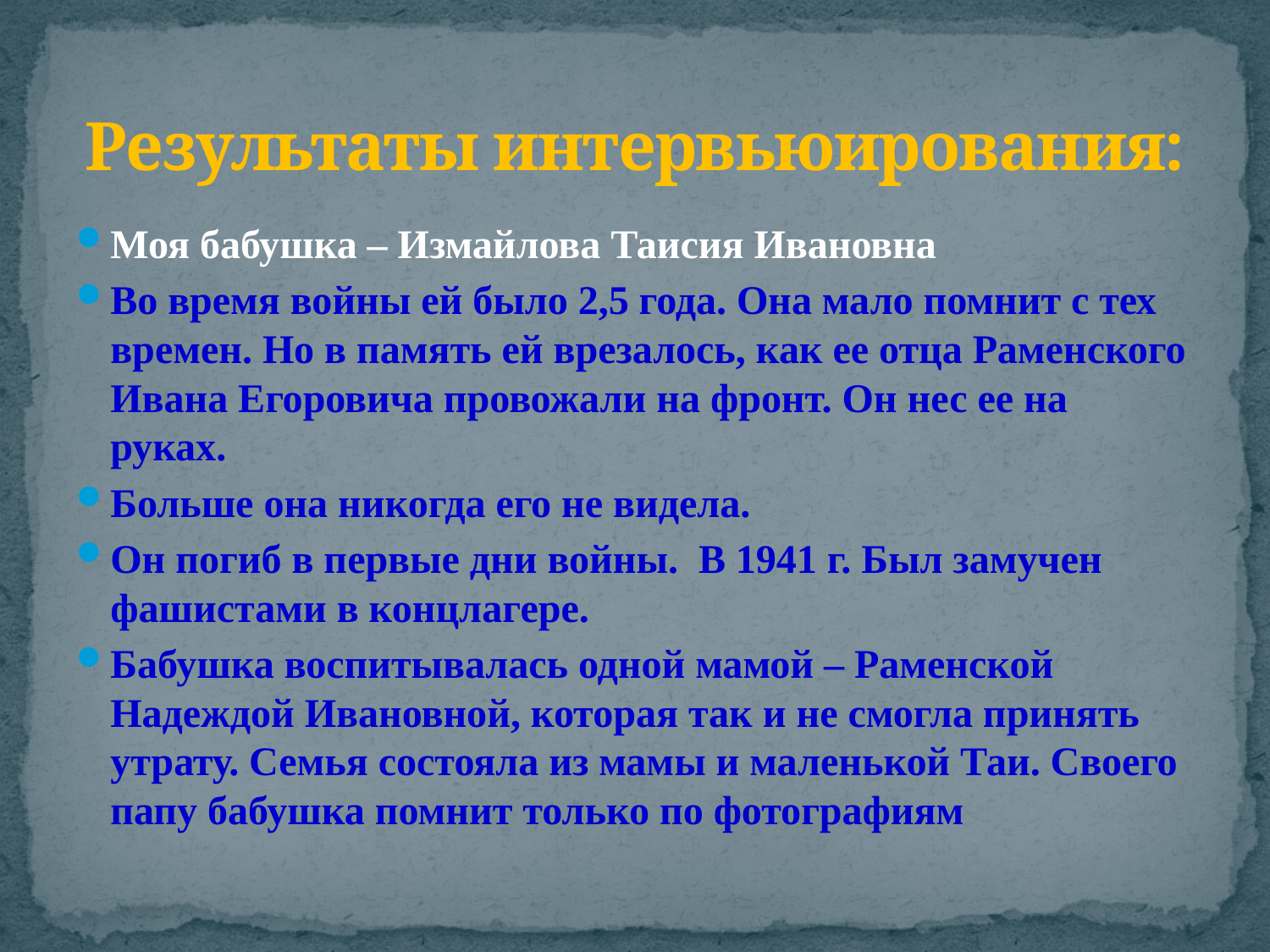

# Результаты интервьюирования:
Моя бабушка – Измайлова Таисия Ивановна
Во время войны ей было 2,5 года. Она мало помнит с тех времен. Но в память ей врезалось, как ее отца Раменского Ивана Егоровича провожали на фронт. Он нес ее на руках.
Больше она никогда его не видела.
Он погиб в первые дни войны.  В 1941 г. Был замучен фашистами в концлагере.
Бабушка воспитывалась одной мамой – Раменской Надеждой Ивановной, которая так и не смогла принять утрату. Семья состояла из мамы и маленькой Таи. Своего папу бабушка помнит только по фотографиям